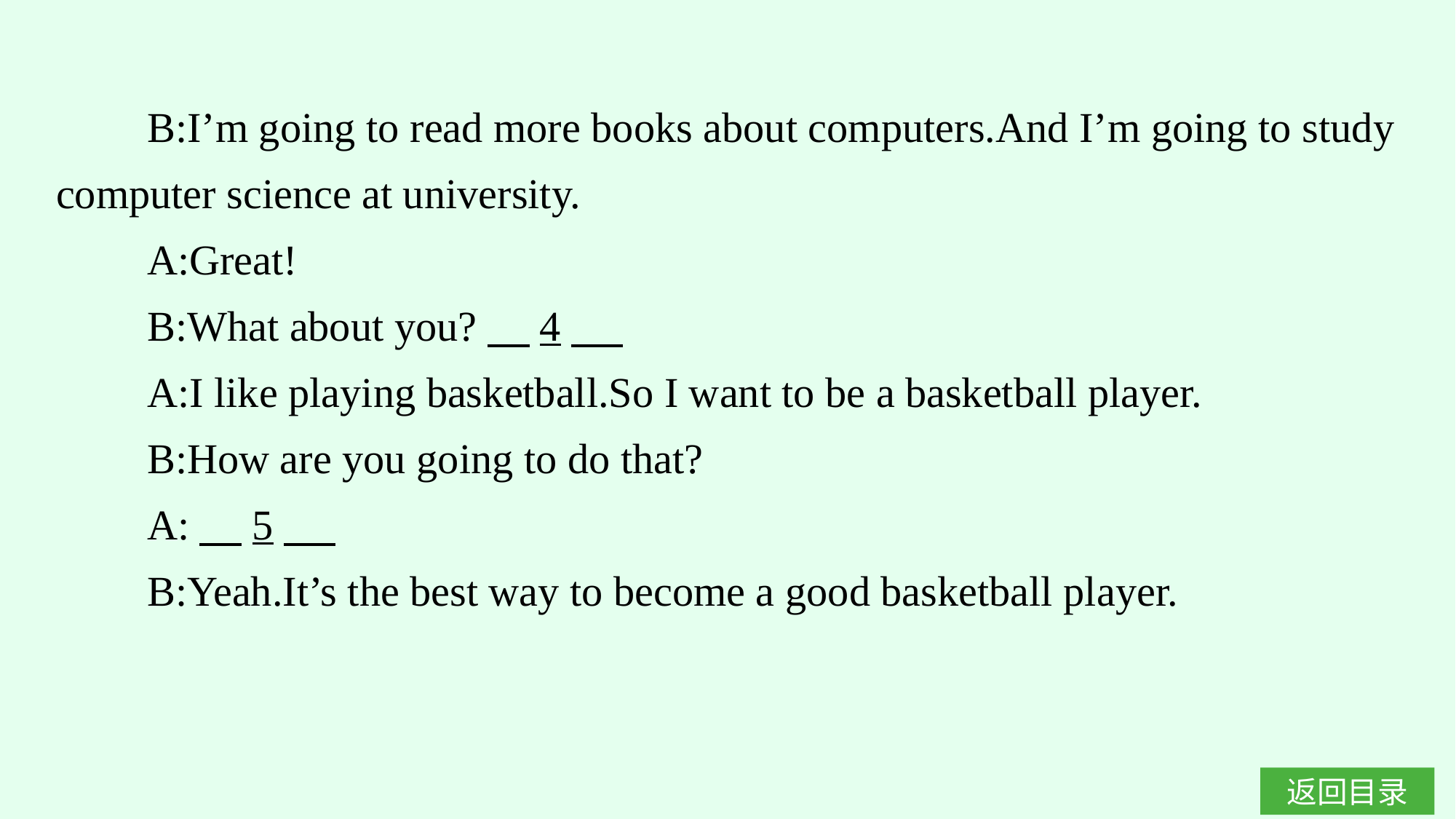

B:I’m going to read more books about computers.And I’m going to study computer science at university.
A:Great!
B:What about you?　4
A:I like playing basketball.So I want to be a basketball player.
B:How are you going to do that?
A:　5
B:Yeah.It’s the best way to become a good basketball player.